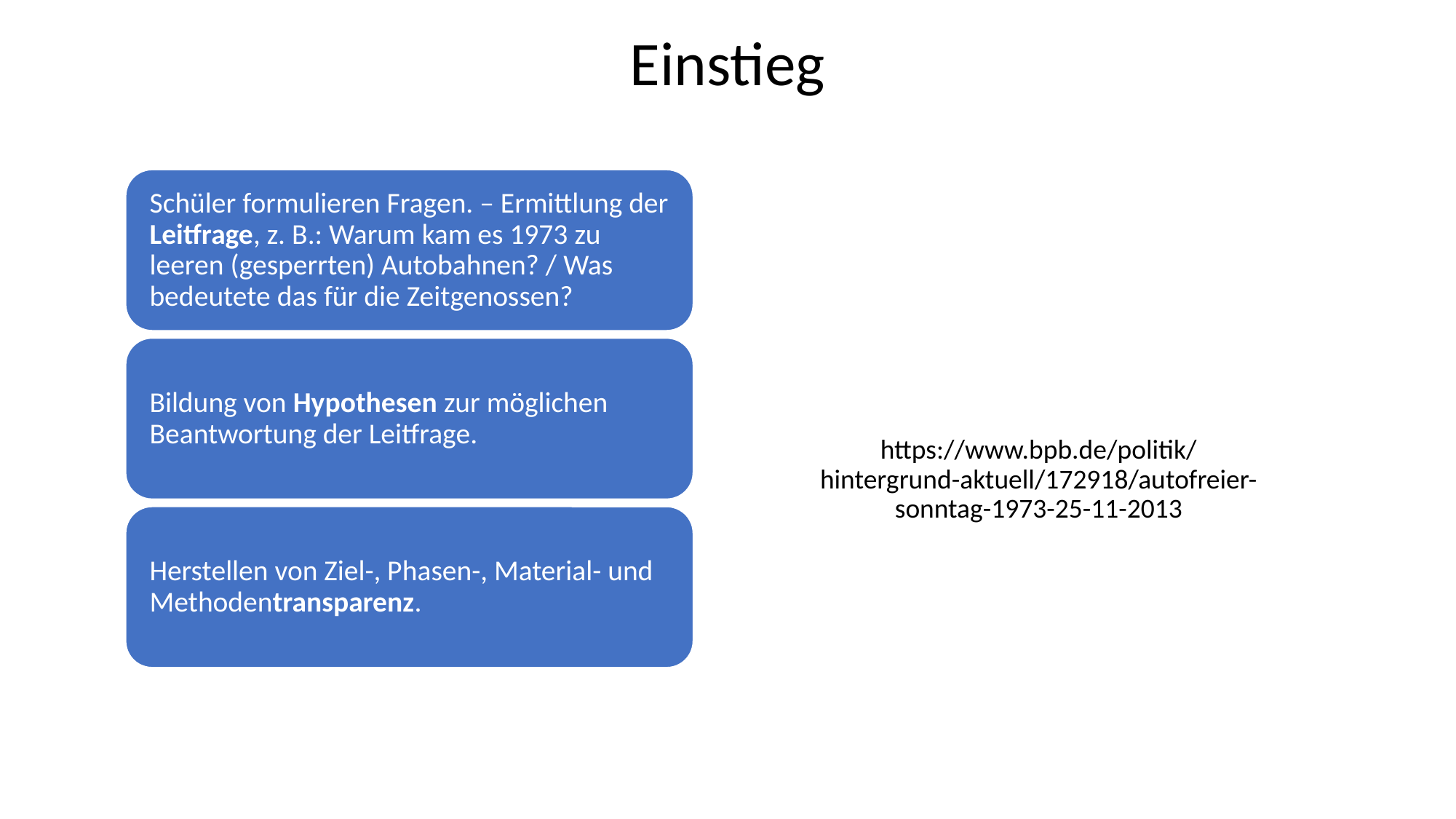

# Einstieg
Schüler formulieren Fragen. – Ermittlung der Leitfrage, z. B.: Warum kam es 1973 zu leeren (gesperrten) Autobahnen? / Was bedeutete das für die Zeitgenossen?
Bildung von Hypothesen zur möglichen Beantwortung der Leitfrage.
Herstellen von Ziel-, Phasen-, Material- und Methodentransparenz.
https://www.bpb.de/politik/hintergrund-aktuell/172918/autofreier-sonntag-1973-25-11-2013